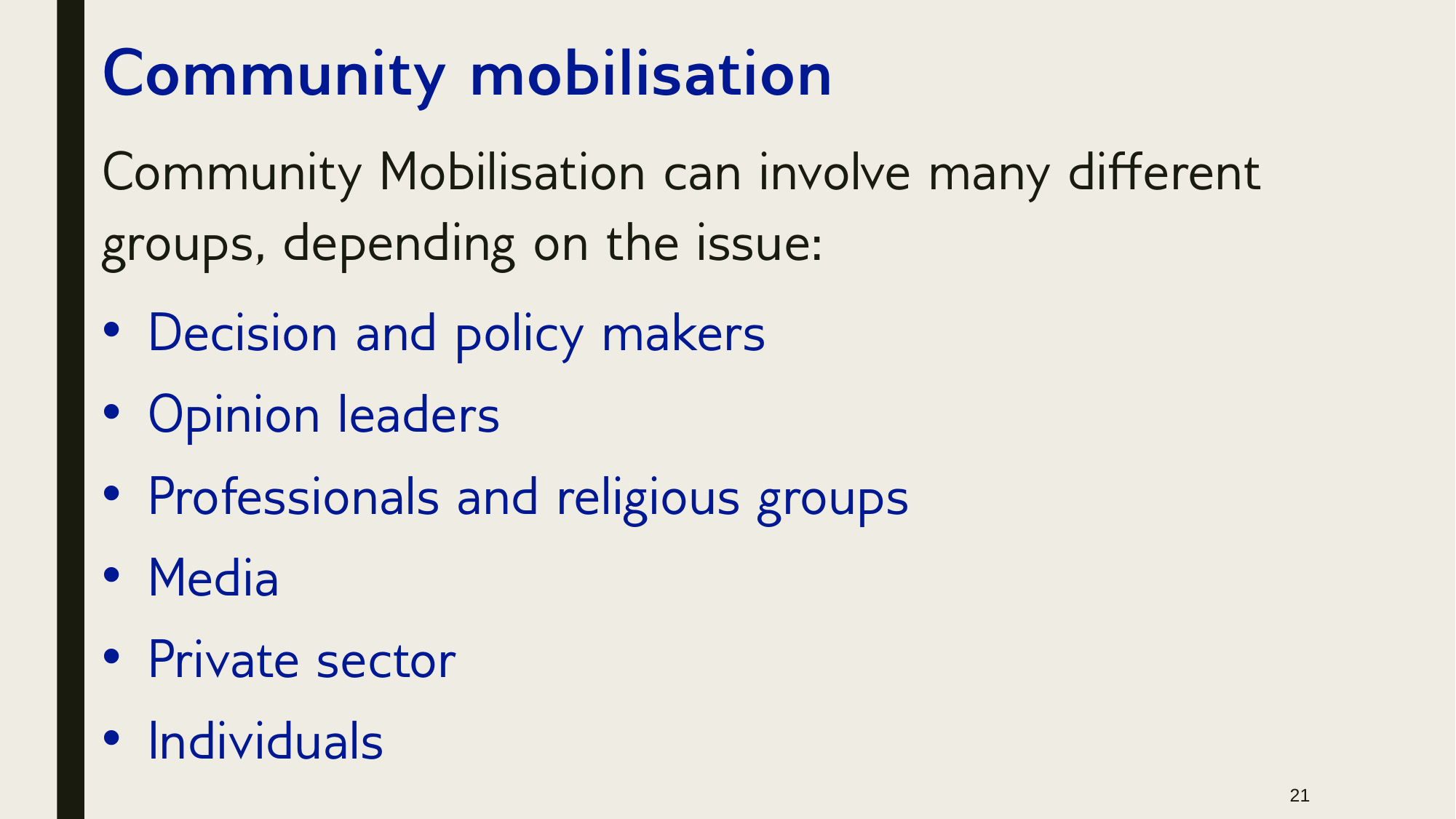

# Community mobilisation
Community Mobilisation can involve many different groups, depending on the issue:
Decision and policy makers
Opinion leaders
Professionals and religious groups
Media
Private sector
Individuals

21